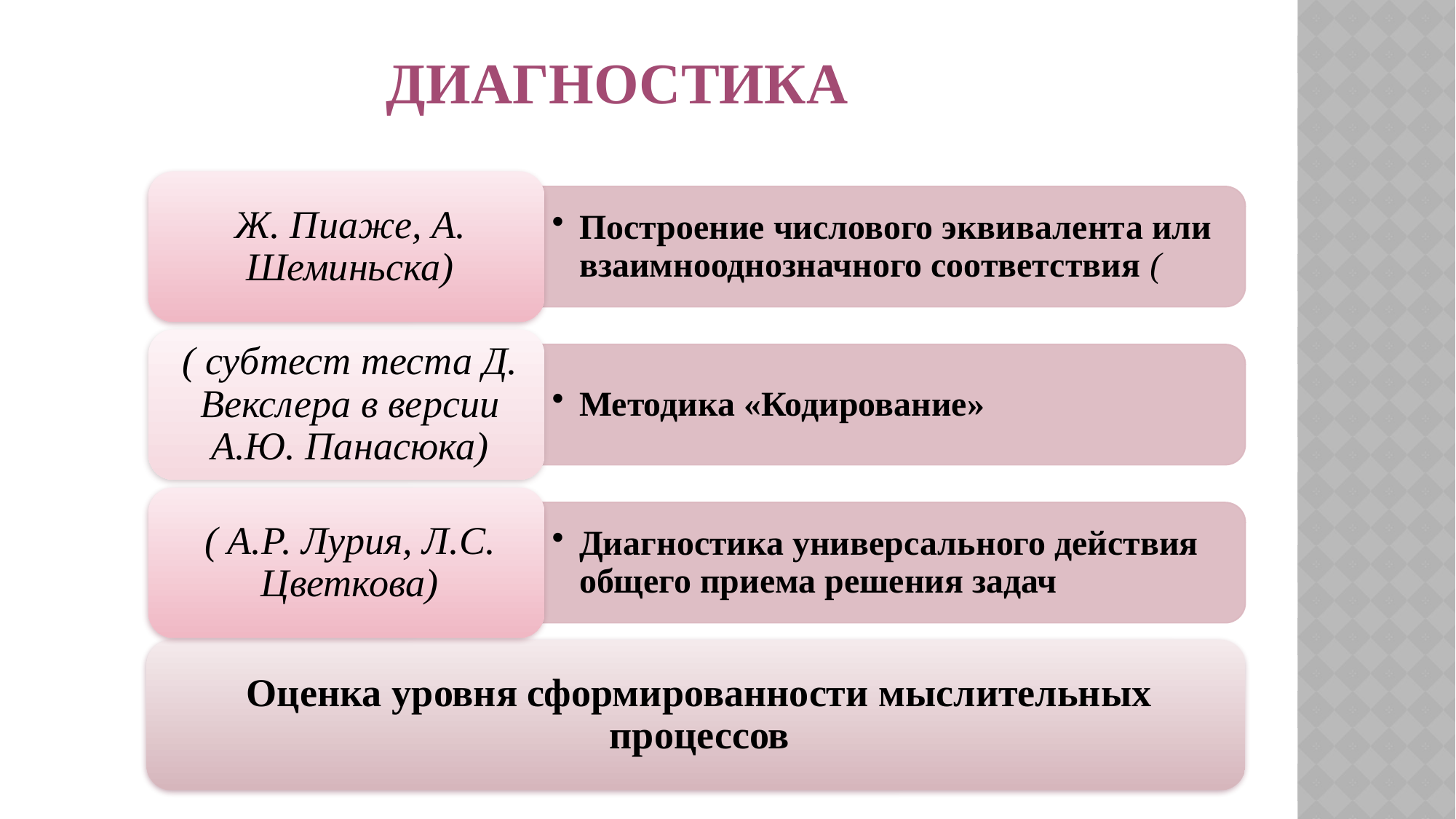

# Диагностика
Оценка уровня сформированности мыслительных процессов
Построение числового эквивалента или взаимнооднозначного соответствия (
Ж. Пиаже, А. Шеминьска)
Методика «Кодирование»
( субтест теста Д. Векслера в версии А.Ю. Панасюка)
Диагностика универсального действия общего приема решения задач
( А.Р. Лурия, Л.С. Цветкова)